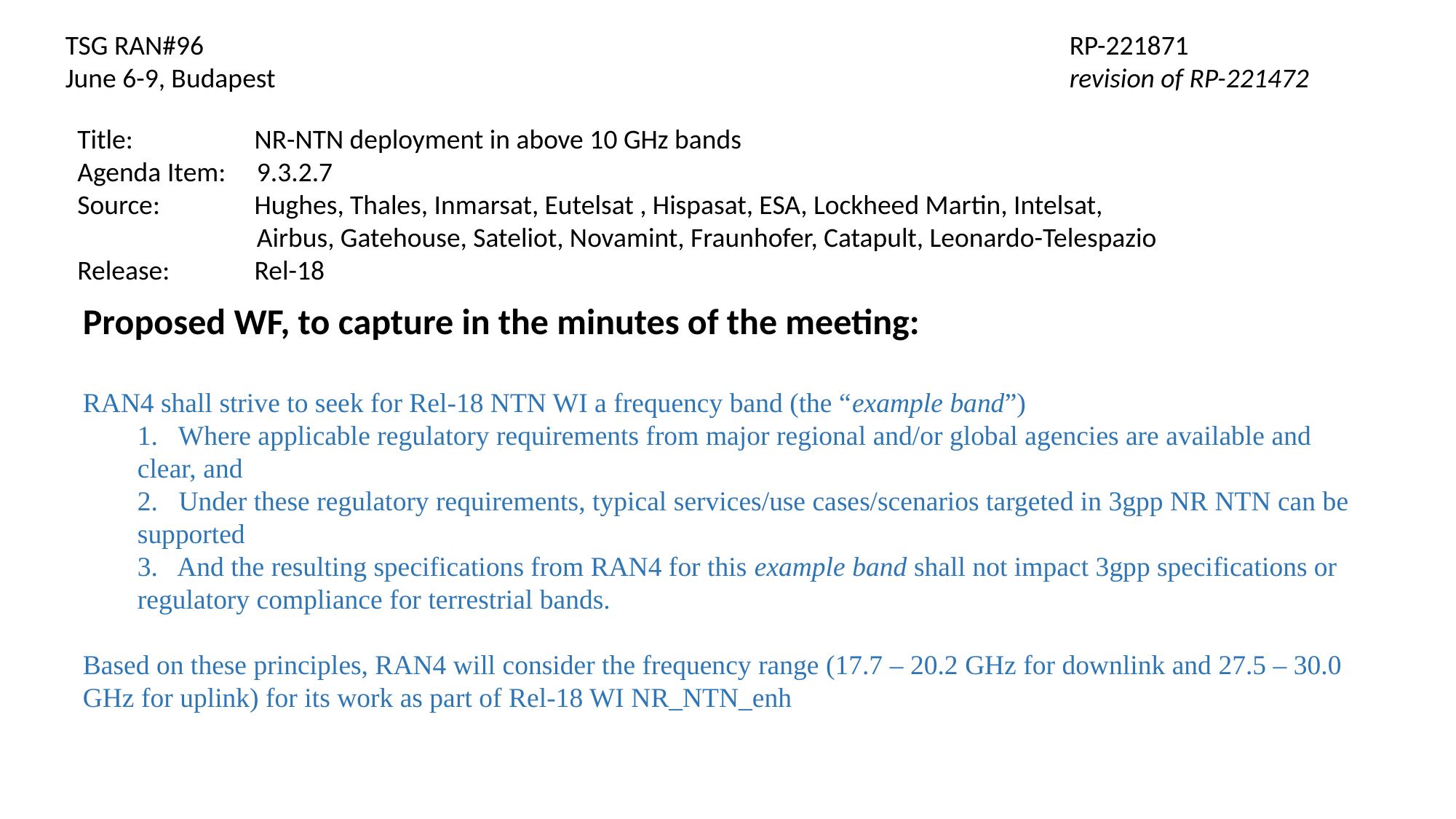

TSG RAN#96
June 6-9, Budapest
RP-221871
revision of RP-221472
Title:	           NR-NTN deployment in above 10 GHz bands
Agenda Item:     9.3.2.7
Source:	           Hughes, Thales, Inmarsat, Eutelsat , Hispasat, ESA, Lockheed Martin, Intelsat,
                             Airbus, Gatehouse, Sateliot, Novamint, Fraunhofer, Catapult, Leonardo-Telespazio
Release:	           Rel-18
Proposed WF, to capture in the minutes of the meeting:

RAN4 shall strive to seek for Rel-18 NTN WI a frequency band (the “example band”)
1.   Where applicable regulatory requirements from major regional and/or global agencies are available and clear, and
2.   Under these regulatory requirements, typical services/use cases/scenarios targeted in 3gpp NR NTN can be supported
3.   And the resulting specifications from RAN4 for this example band shall not impact 3gpp specifications or regulatory compliance for terrestrial bands.

Based on these principles, RAN4 will consider the frequency range (17.7 – 20.2 GHz for downlink and 27.5 – 30.0 GHz for uplink) for its work as part of Rel-18 WI NR_NTN_enh